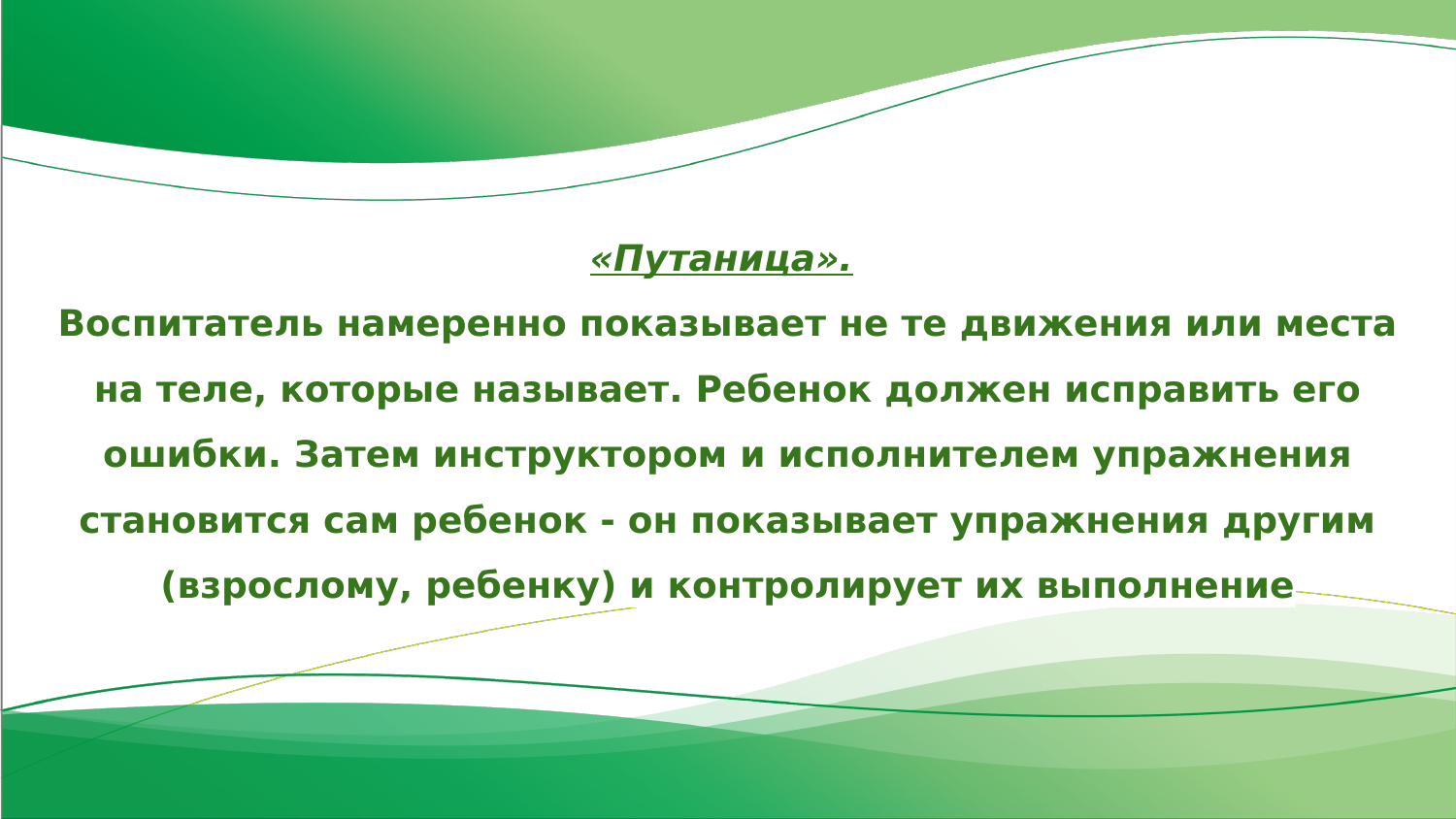

«Путаница».
Воспитатель намеренно показывает не те движения или места на теле, которые называет. Ребенок должен исправить его ошибки. Затем инструктором и исполнителем упражнения становится сам ребенок - он показывает упражнения другим (взрослому, ребенку) и контролирует их выполнение